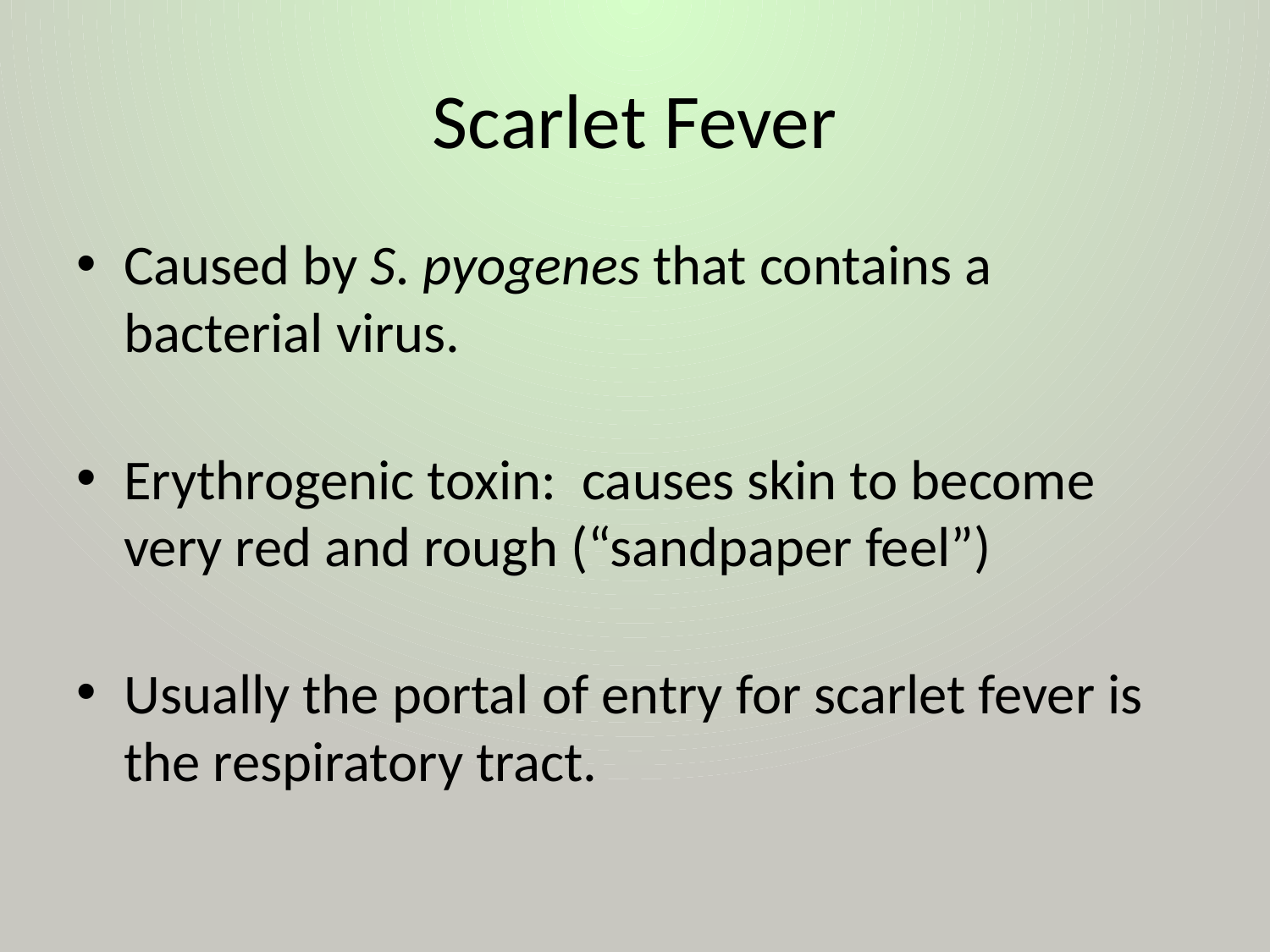

# Scarlet Fever
Caused by S. pyogenes that contains a bacterial virus.
Erythrogenic toxin:  causes skin to become very red and rough (“sandpaper feel”)
Usually the portal of entry for scarlet fever is the respiratory tract.